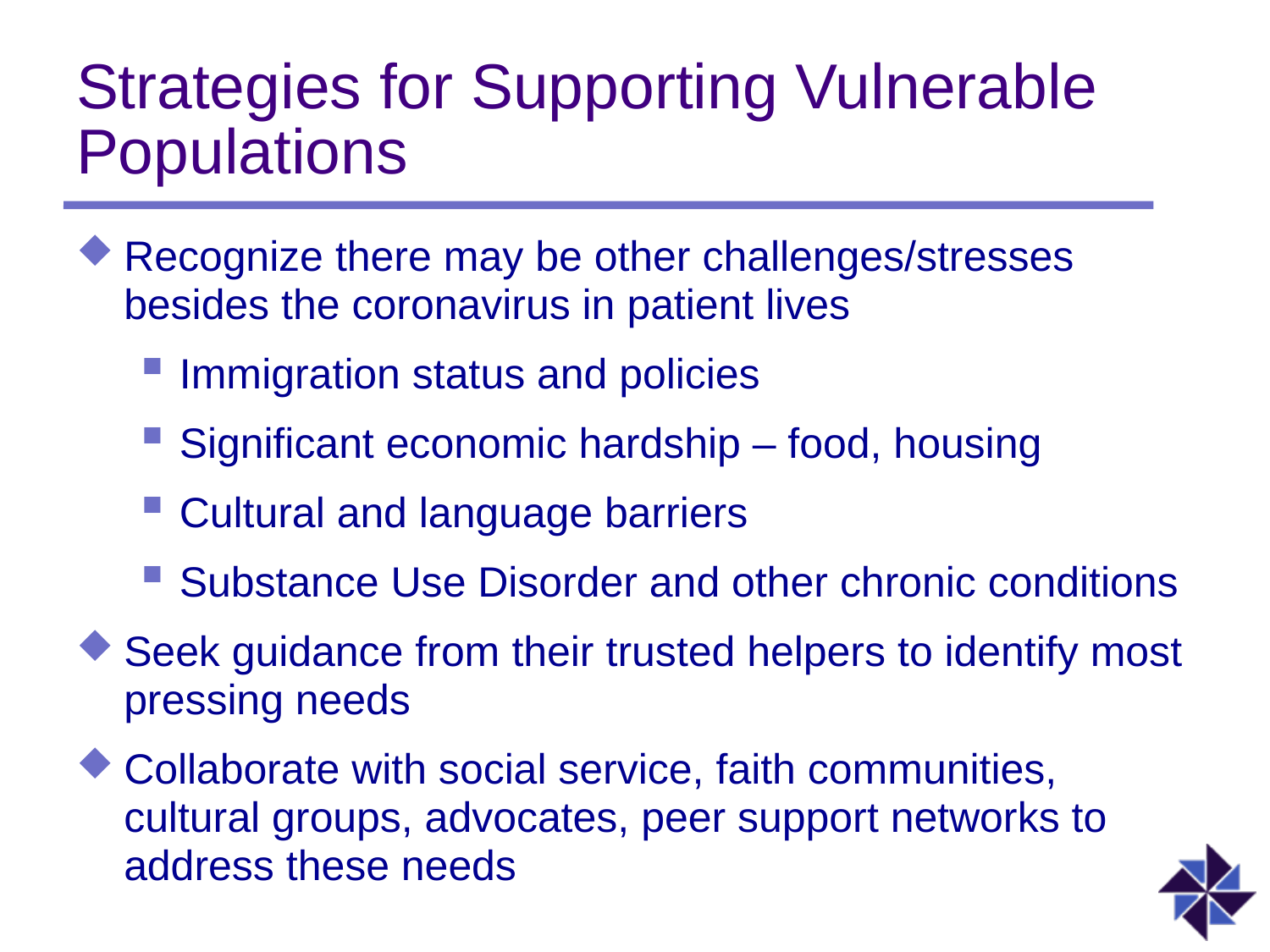

# Strategies for Supporting Vulnerable Populations

Recognize there may be other challenges/stresses besides the coronavirus in patient lives
Immigration status and policies
Significant economic hardship – food, housing
Cultural and language barriers
Substance Use Disorder and other chronic conditions
Seek guidance from their trusted helpers to identify most pressing needs
Collaborate with social service, faith communities, cultural groups, advocates, peer support networks to address these needs